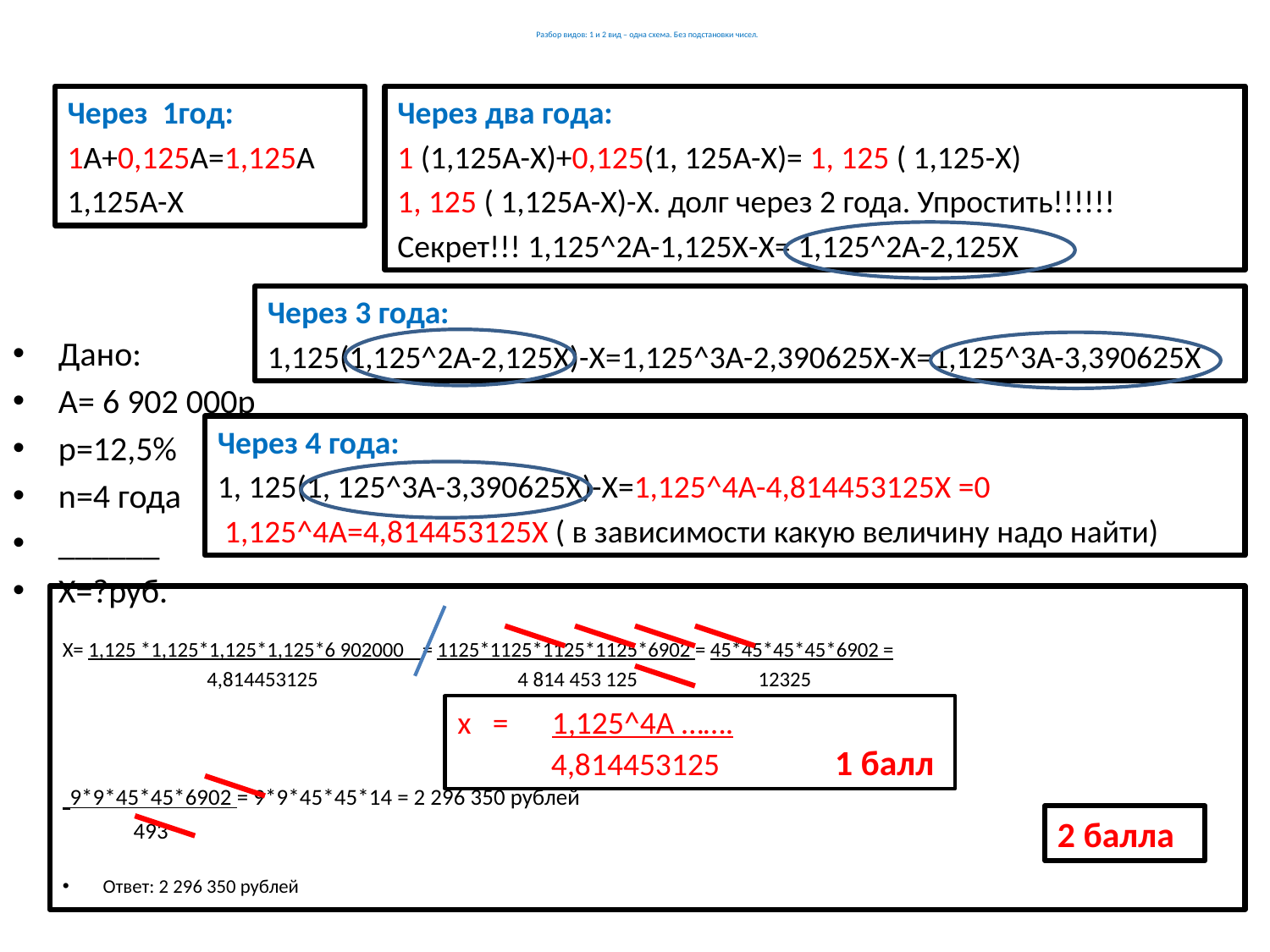

# Разбор видов: 1 и 2 вид – одна схема. Без подстановки чисел.
Через  1год:
1А+0,125А=1,125А
1,125А-Х
Через два года:
1 (1,125А-Х)+0,125(1, 125А-Х)= 1, 125 ( 1,125-Х)
1, 125 ( 1,125А-Х)-Х. долг через 2 года. Упростить!!!!!!
Секрет!!! 1,125^2А-1,125Х-Х= 1,125^2А-2,125Х

Через 3 года:
1,125(1,125^2А-2,125Х)-Х=1,125^3А-2,390625Х-Х=1,125^3А-3,390625Х
Дано:
А= 6 902 000р
p=12,5%
n=4 года
______
X=?руб.

Через 4 года:
1, 125(1, 125^3А-3,390625Х)-Х=1,125^4А-4,814453125Х =0
 1,125^4А=4,814453125Х ( в зависимости какую величину надо найти)

Х= 1,125 *1,125*1,125*1,125*6 902000    = 1125*1125*1125*1125*6902 = 45*45*45*45*6902 =
                               4,814453125                                           4 814 453 125                          12325

 9*9*45*45*6902 = 9*9*45*45*14 = 2 296 350 рублей
              493

Ответ: 2 296 350 рублей

х   =      1,125^4А …….
             4,814453125                1 балл
2 балла